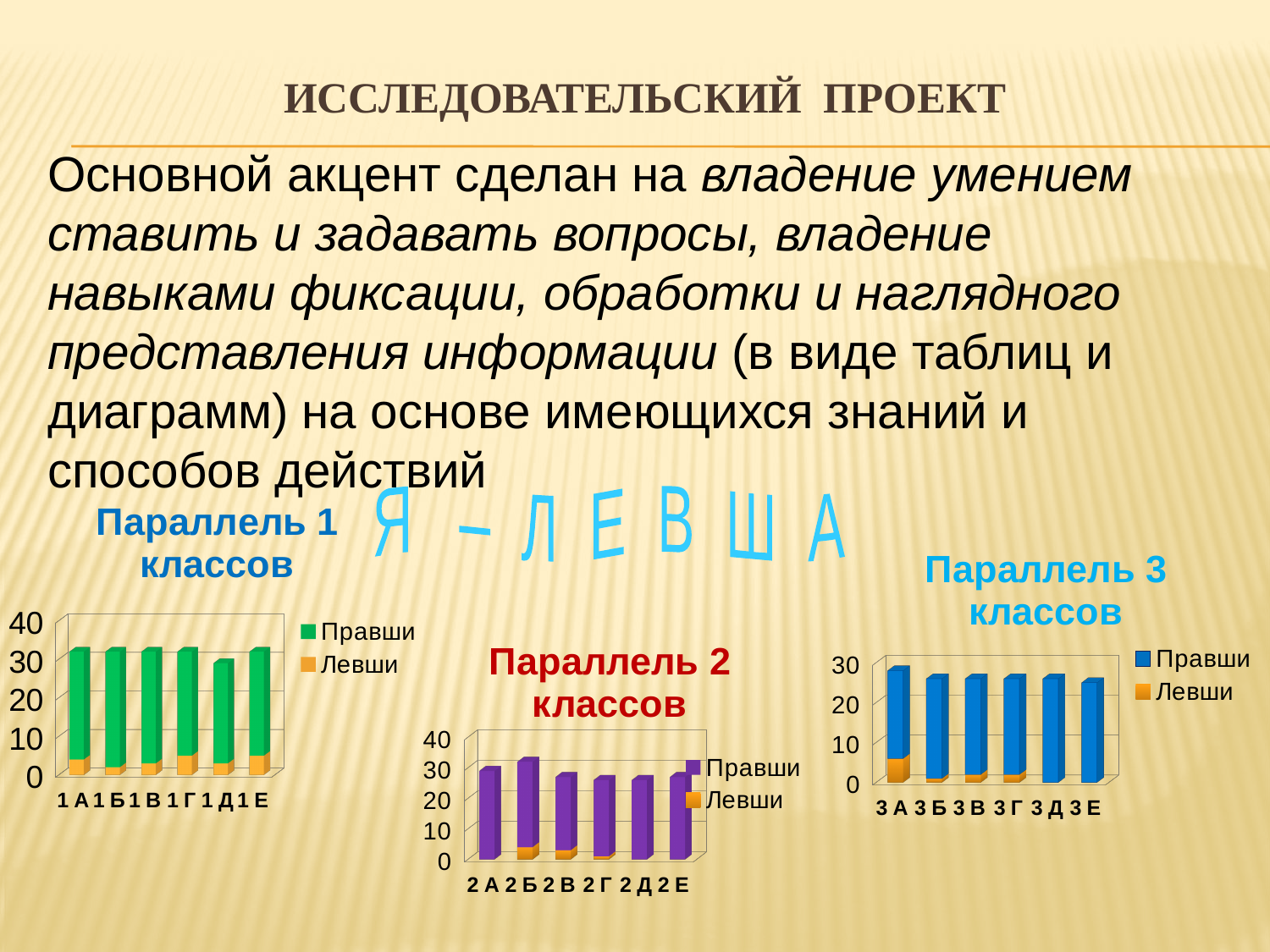

# Исследовательский  проект
Основной акцент сделан на владение умением ставить и задавать вопросы, владение навыками фиксации, обработки и наглядного представления информации (в виде таблиц и диаграмм) на основе имеющихся знаний и способов действий

[unsupported chart]

Я   –  Л  Е  В  Ш  А

[unsupported chart]

[unsupported chart]